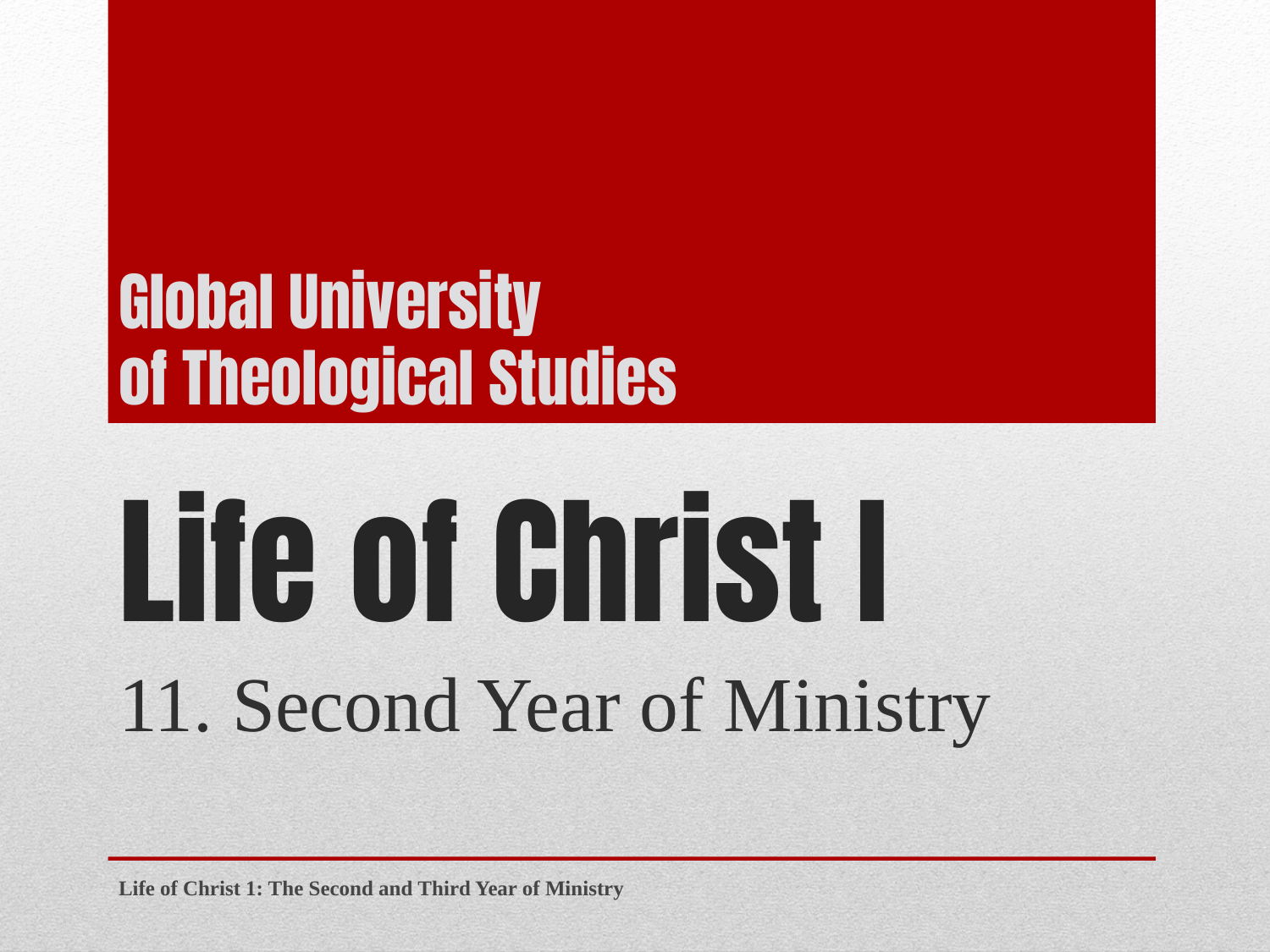

Global University
of Theological Studies
# Life of Christ I
11. Second Year of Ministry
Life of Christ 1: The Second and Third Year of Ministry